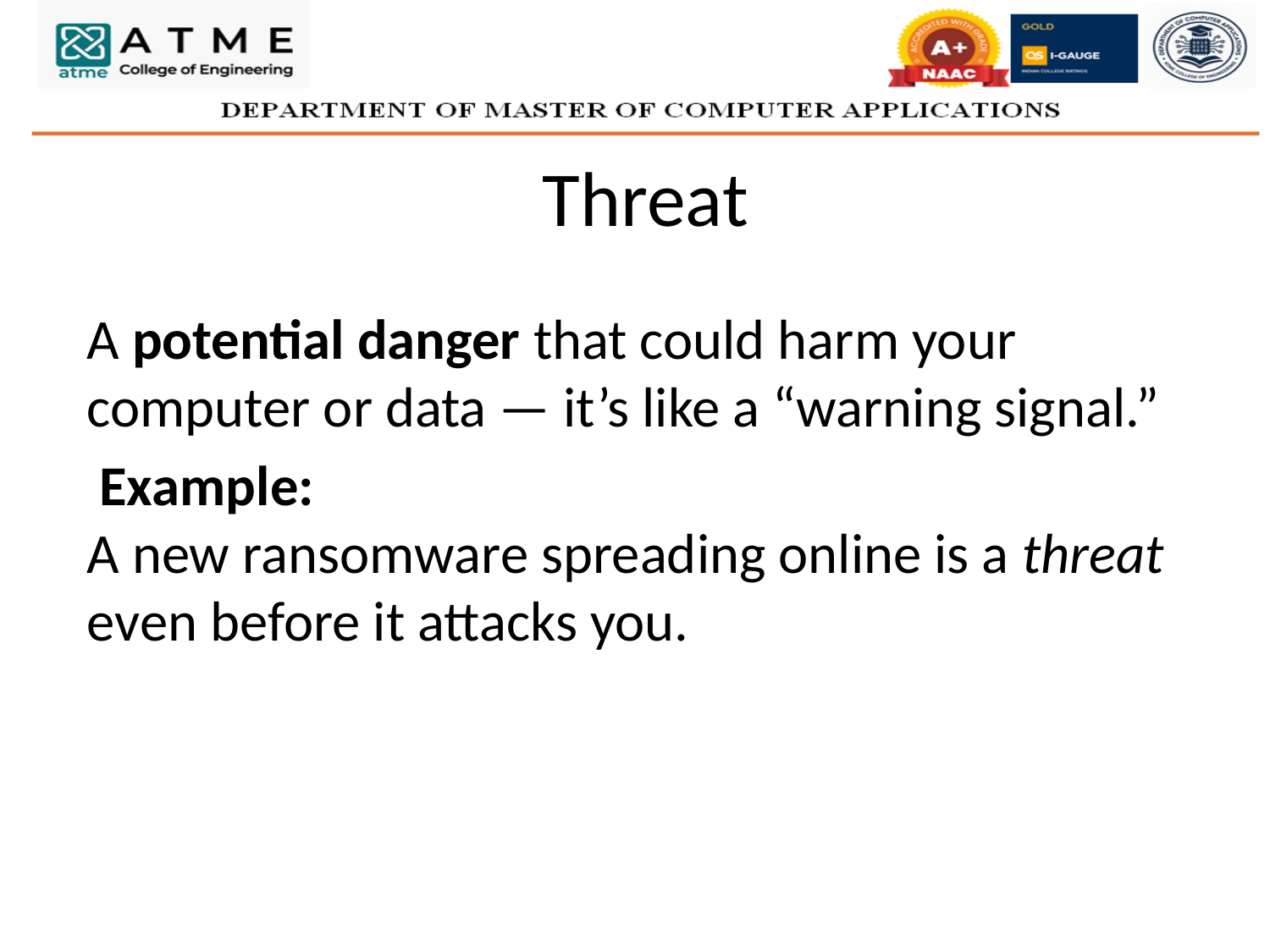

# Threat
A potential danger that could harm your computer or data — it’s like a “warning signal.”
 Example:
A new ransomware spreading online is a threat even before it attacks you.